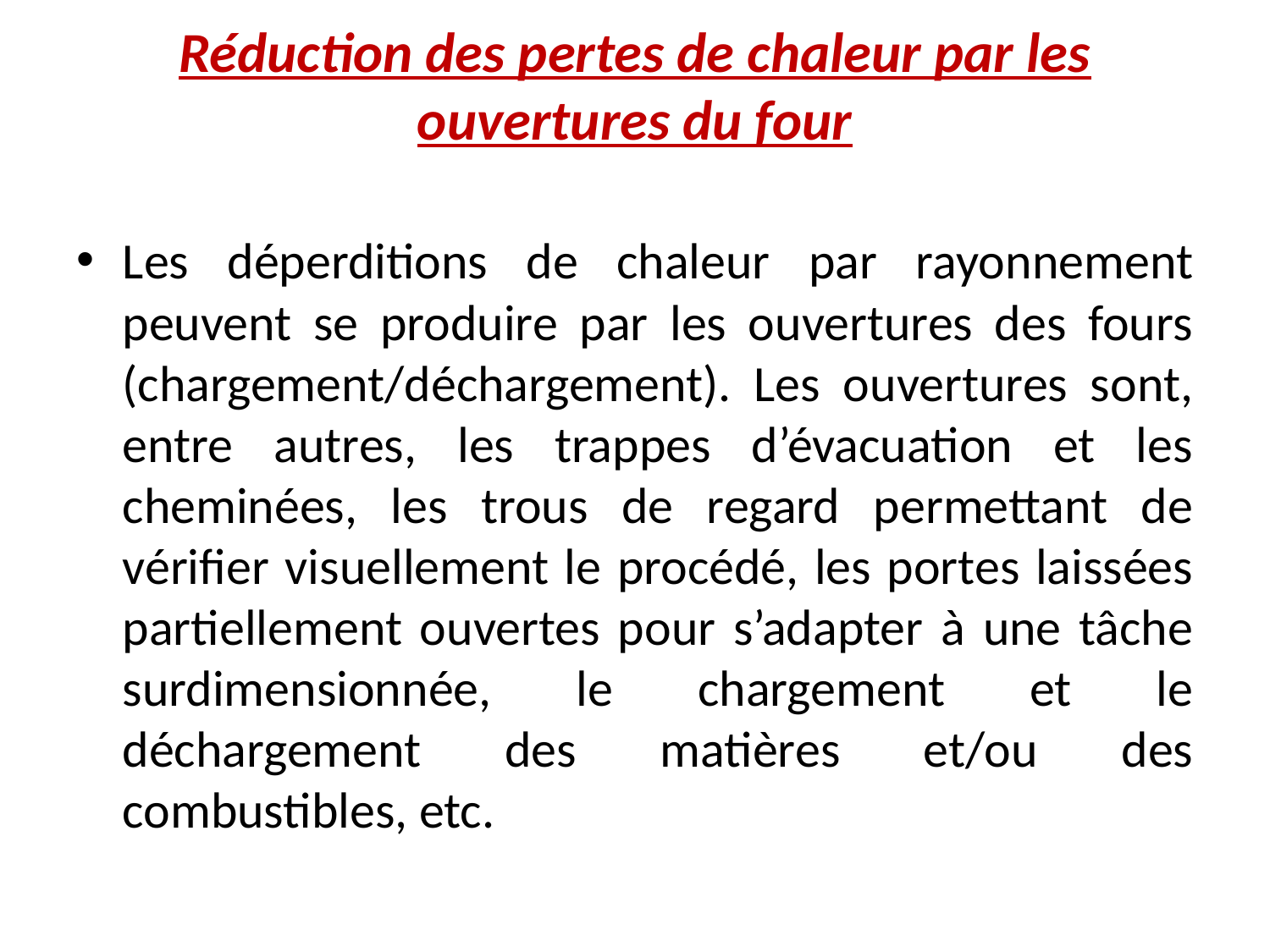

# Réduction des pertes de chaleur par les ouvertures du four
Les déperditions de chaleur par rayonnement peuvent se produire par les ouvertures des fours (chargement/déchargement). Les ouvertures sont, entre autres, les trappes d’évacuation et les cheminées, les trous de regard permettant de vérifier visuellement le procédé, les portes laissées partiellement ouvertes pour s’adapter à une tâche surdimensionnée, le chargement et le déchargement des matières et/ou des combustibles, etc.